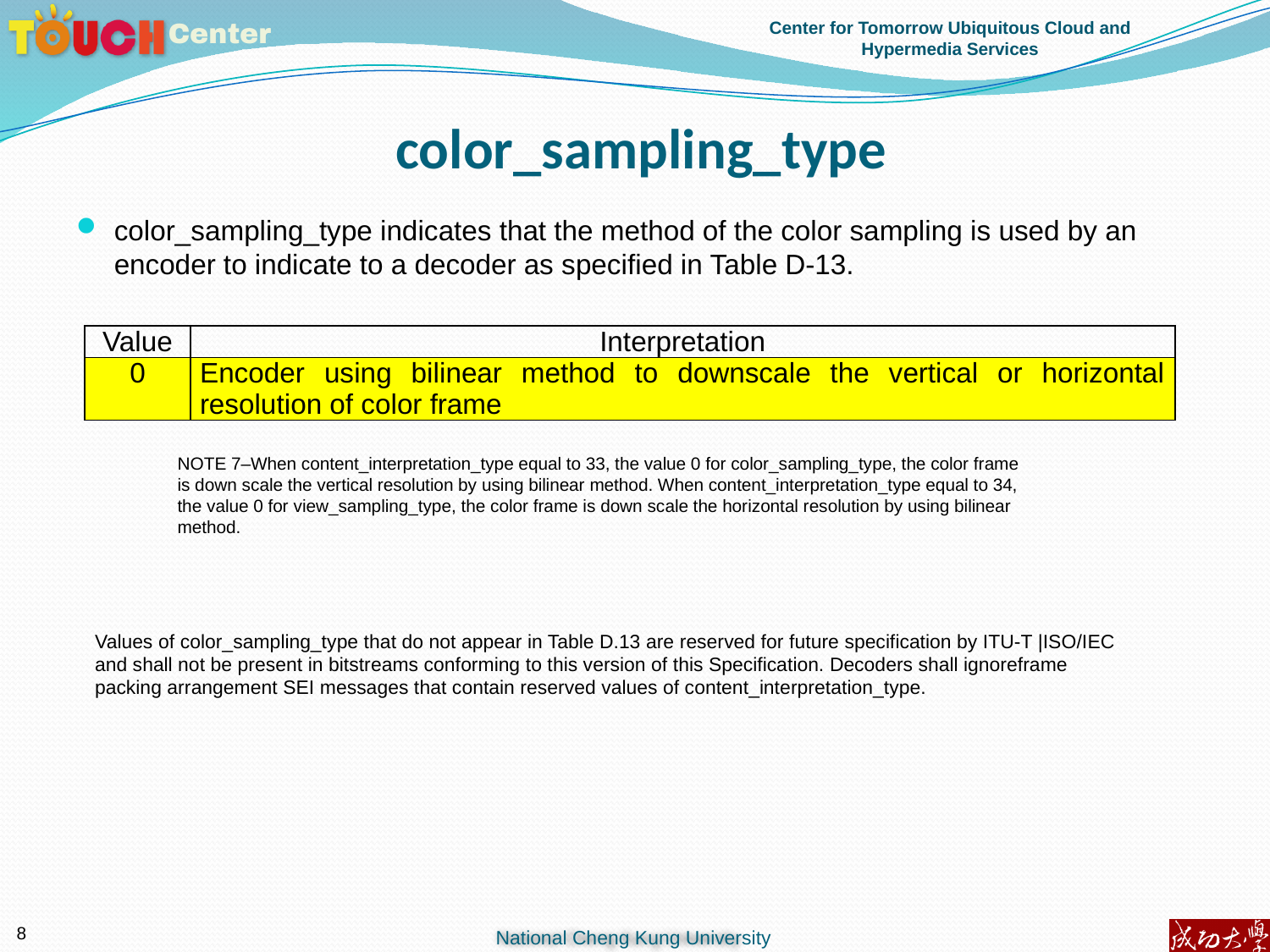

# color_sampling_type
color_sampling_type indicates that the method of the color sampling is used by an encoder to indicate to a decoder as specified in Table D‑13.

| Value | Interpretation |
| --- | --- |
| 0 | Encoder using bilinear method to downscale the vertical or horizontal resolution of color frame |
NOTE 7–When content_interpretation_type equal to 33, the value 0 for color_sampling_type, the color frame is down scale the vertical resolution by using bilinear method. When content_interpretation_type equal to 34, the value 0 for view_sampling_type, the color frame is down scale the horizontal resolution by using bilinear method.
Values of color_sampling_type that do not appear in Table D.13 are reserved for future specification by ITU-T |ISO/IEC and shall not be present in bitstreams conforming to this version of this Specification. Decoders shall ignoreframe packing arrangement SEI messages that contain reserved values of content_interpretation_type.